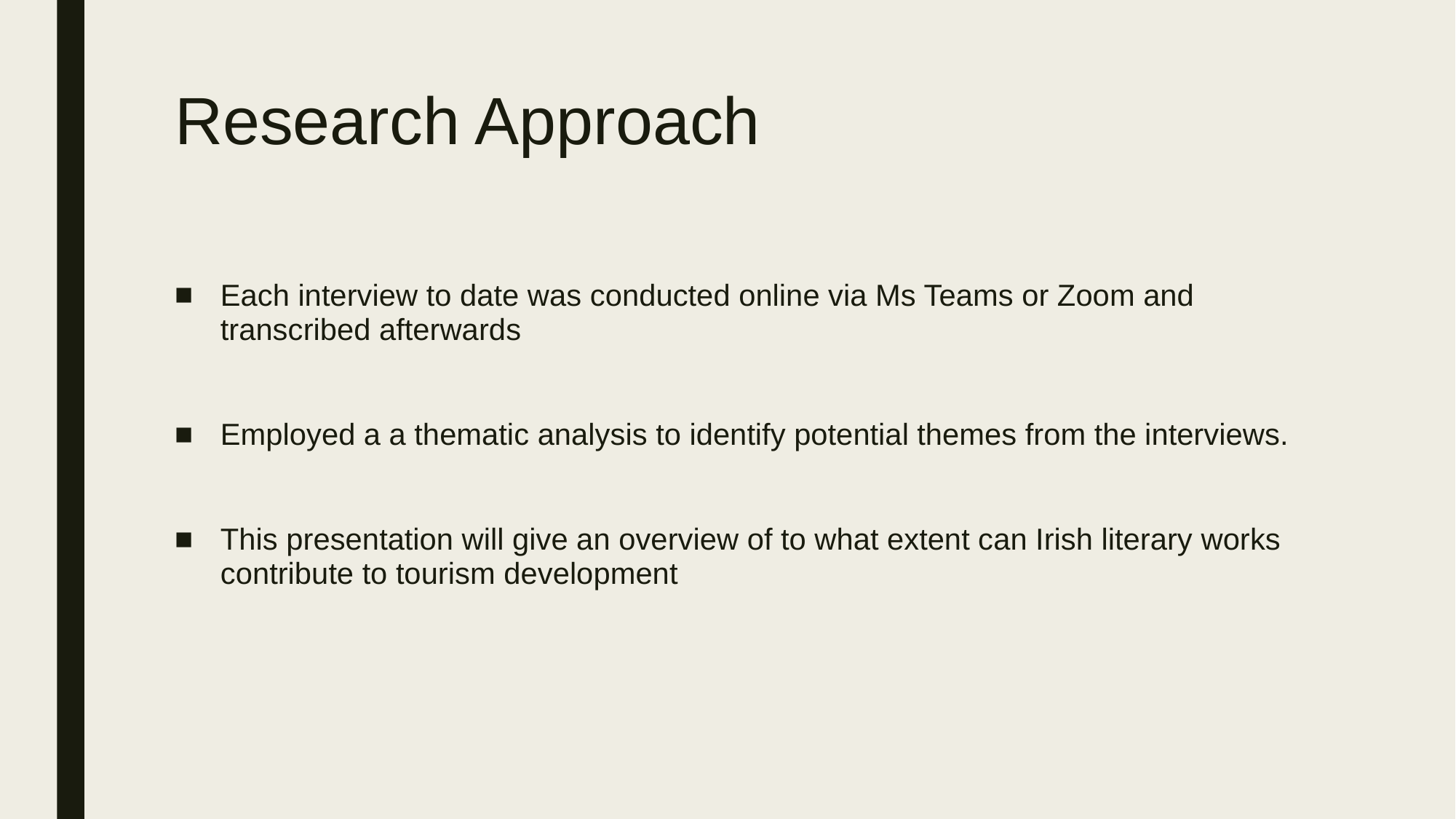

# Research Approach
Each interview to date was conducted online via Ms Teams or Zoom and transcribed afterwards

Employed a a thematic analysis to identify potential themes from the interviews.

This presentation will give an overview of to what extent can Irish literary works contribute to tourism development